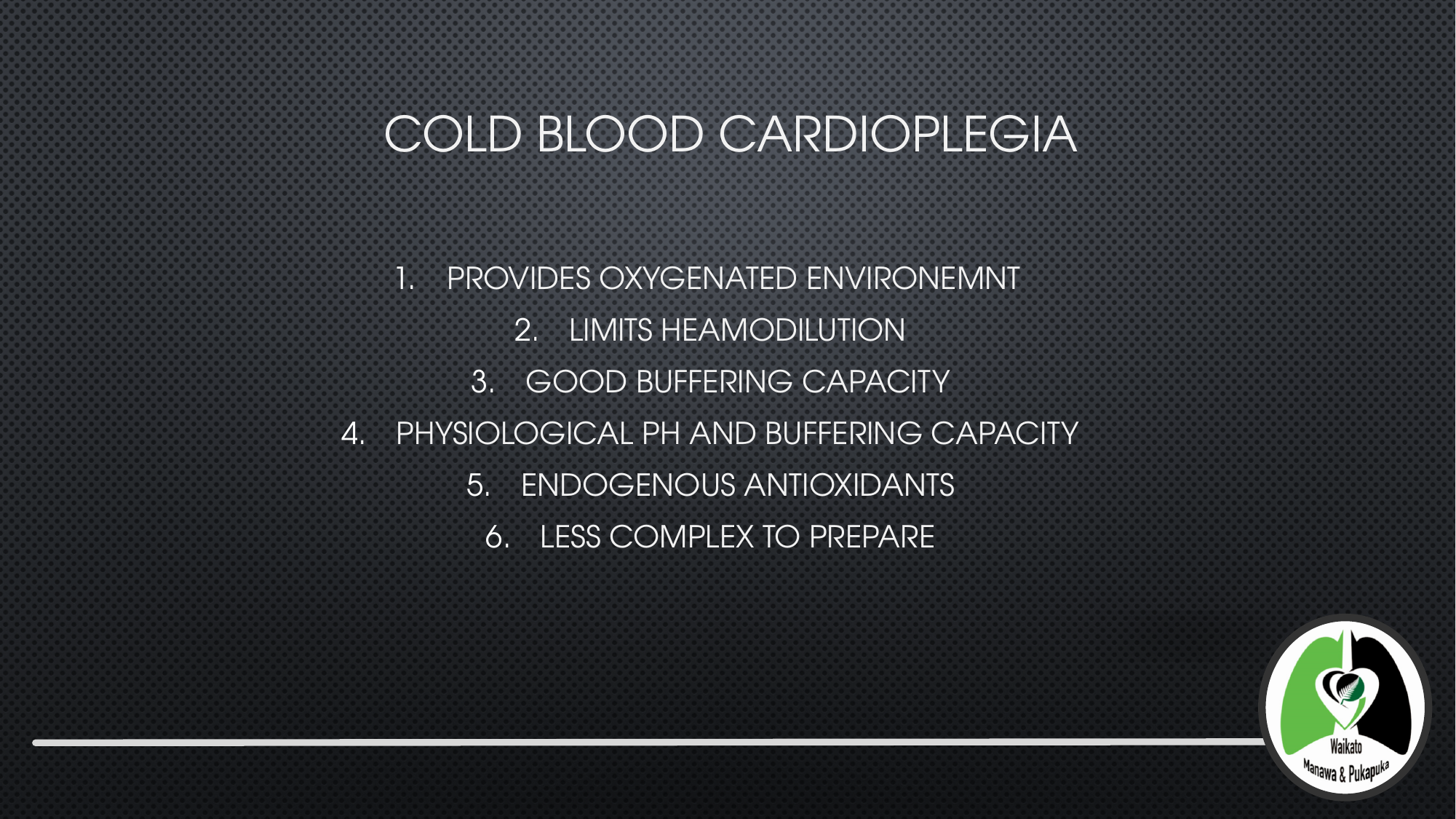

# COLD BLOOD Cardioplegia

PROVIDES OXYGENATED ENVIRONEMNT
LIMITS HEAMODILUTION
GOOD BUFFERING CAPACITY
PHYSIOLOGICAL PH AND BUFFERING CAPACITY
ENDOGENOUS ANTIOXIDANTS
LESS COMPLEX TO PREPARE